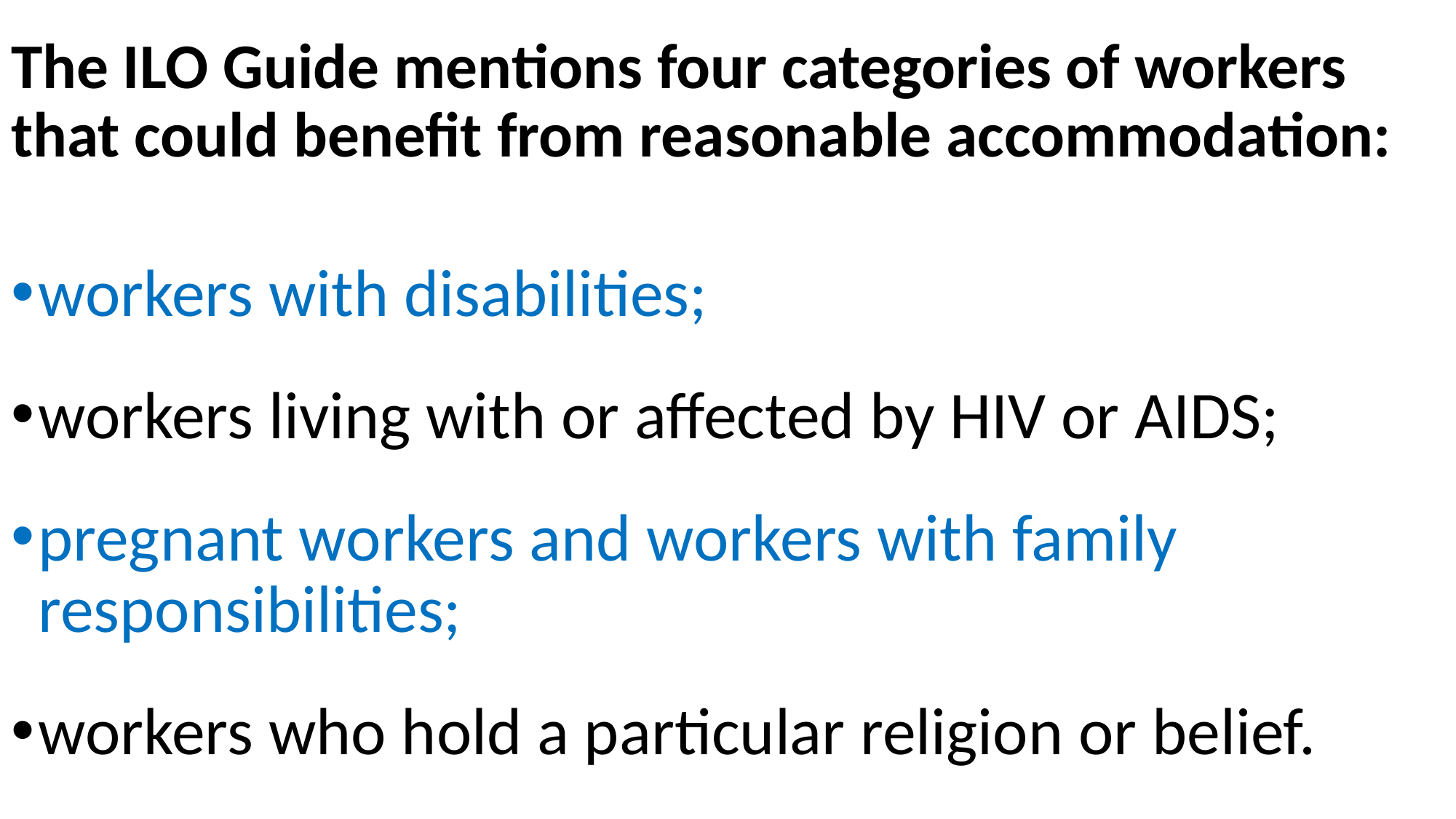

The ILO Guide mentions four categories of workers that could benefit from reasonable accommodation:

workers with disabilities;

workers living with or affected by HIV or AIDS;

pregnant workers and workers with family responsibilities;

workers who hold a particular religion or belief.